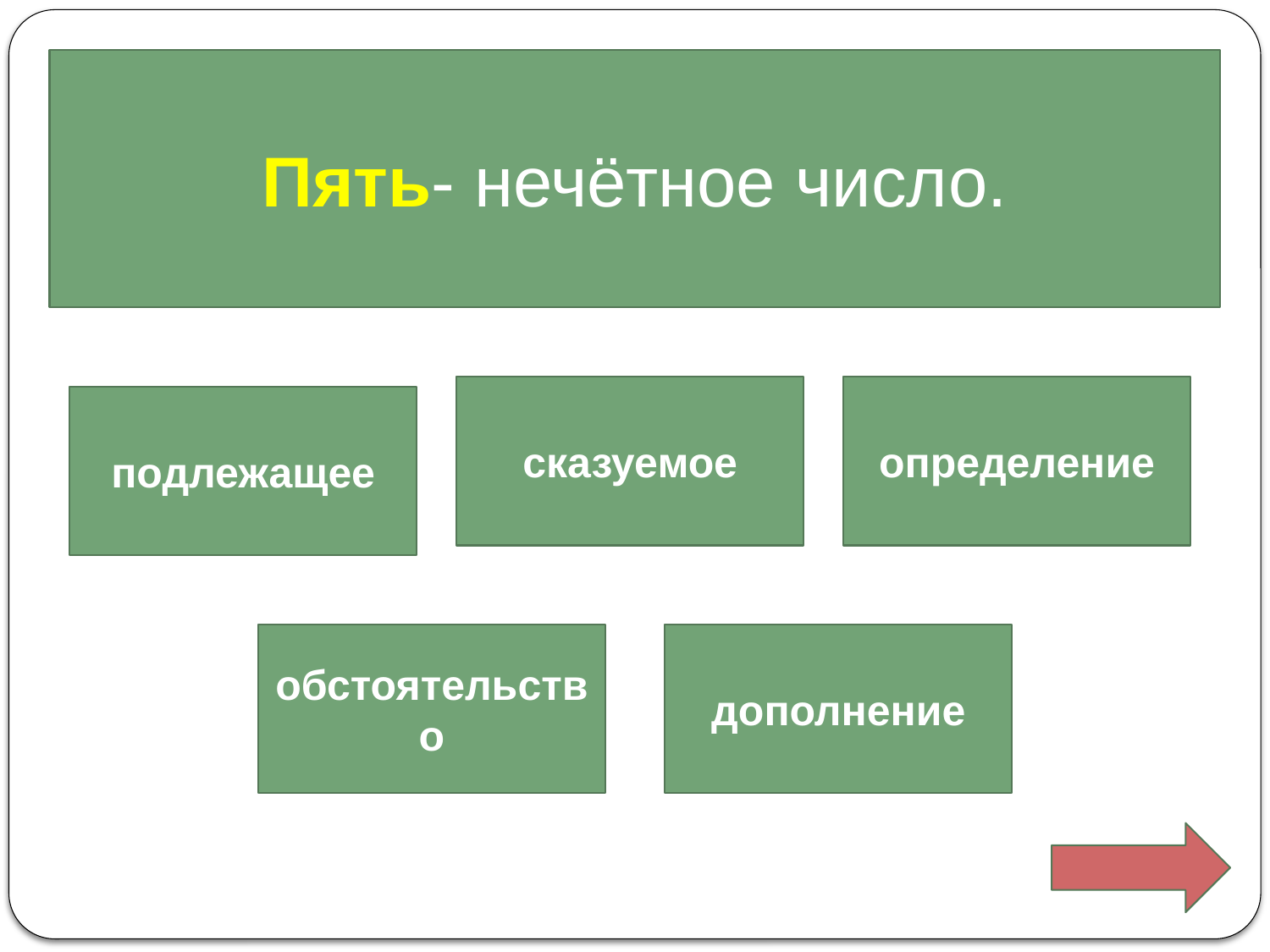

Пять- нечётное число.
сказуемое
определение
подлежащее
обстоятельство
дополнение